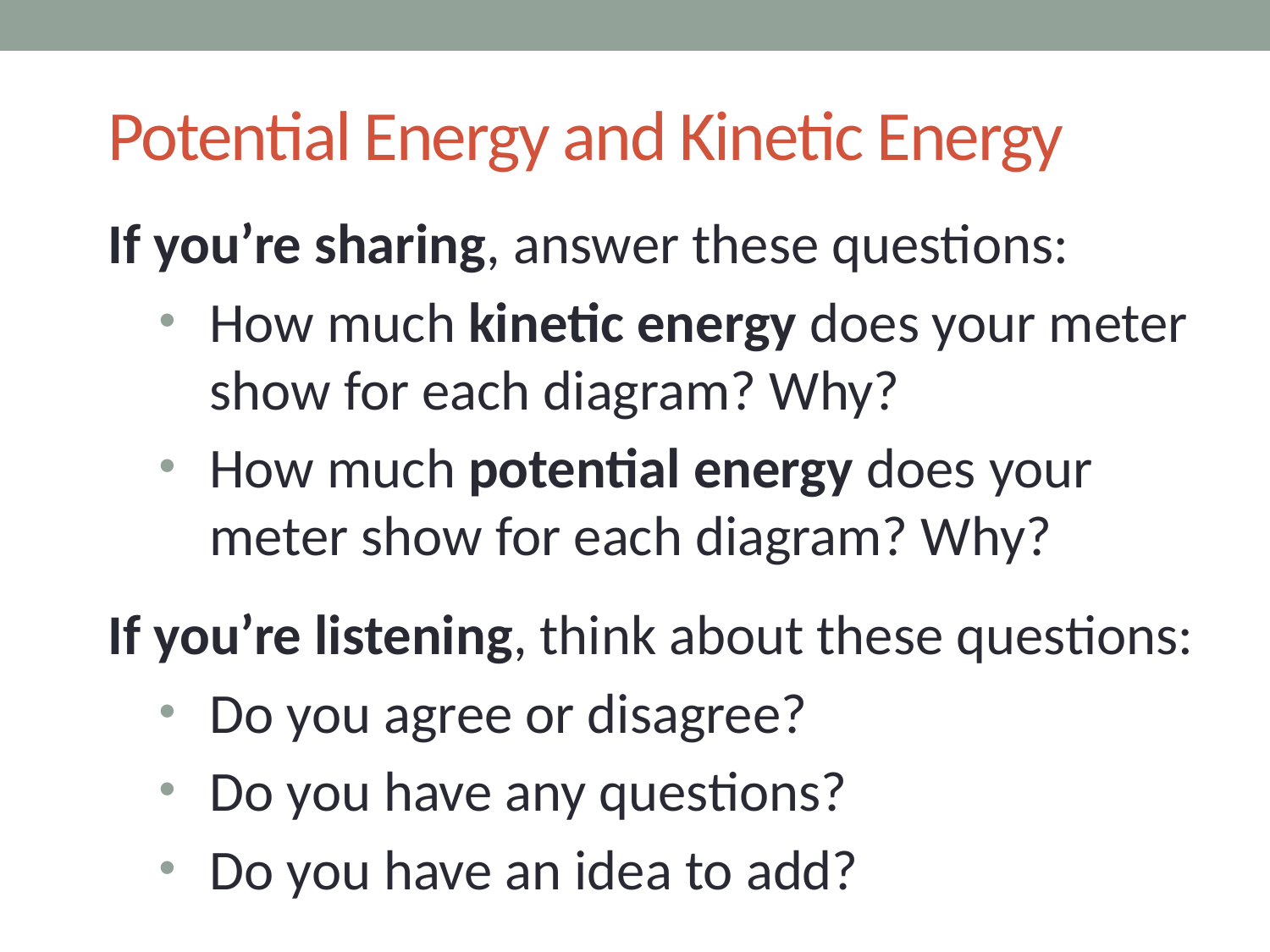

# Potential Energy and Kinetic Energy
If you’re sharing, answer these questions:
How much kinetic energy does your meter show for each diagram? Why?
How much potential energy does your meter show for each diagram? Why?
If you’re listening, think about these questions:
Do you agree or disagree?
Do you have any questions?
Do you have an idea to add?